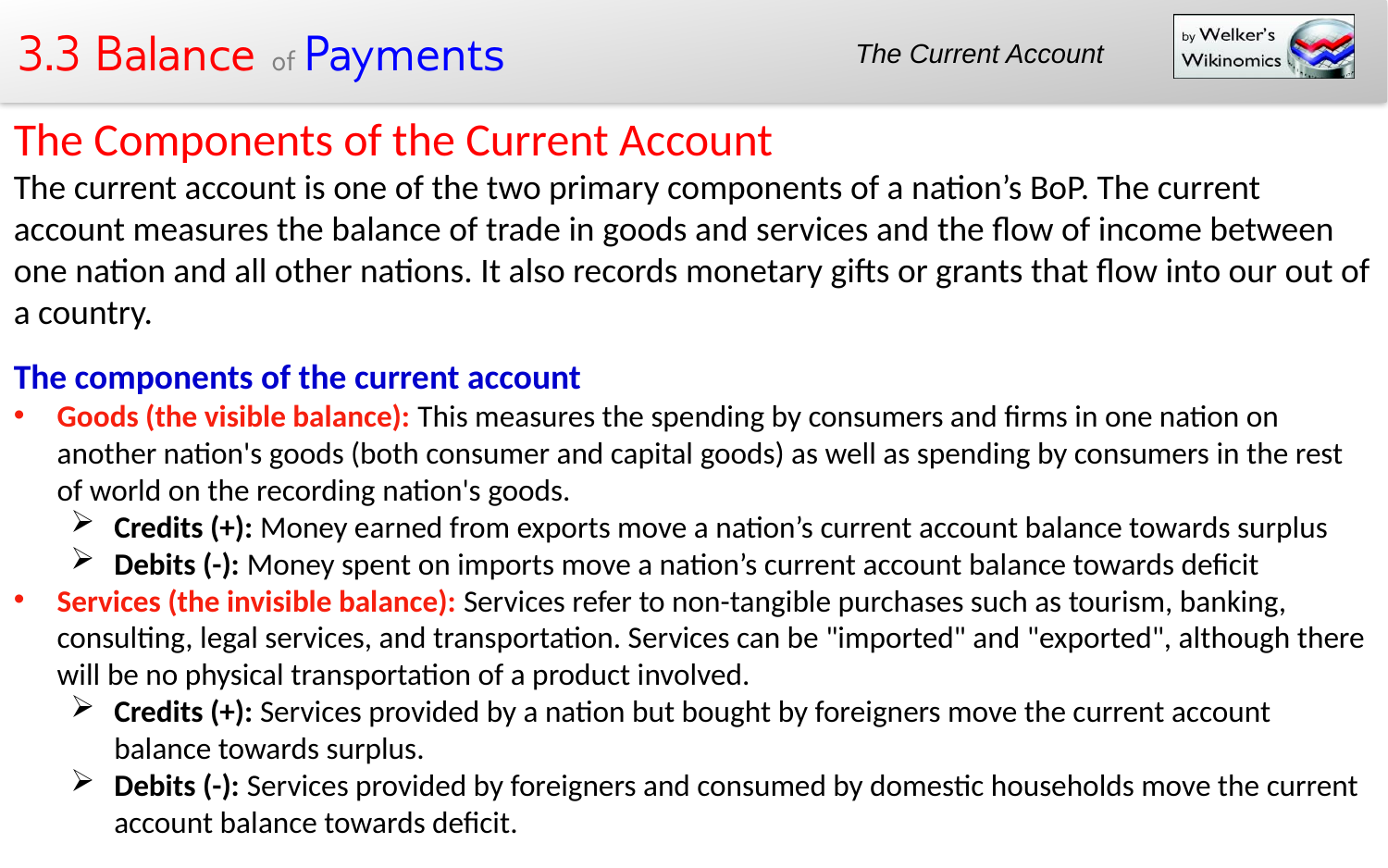

The Current Account
The Components of the Current Account
The current account is one of the two primary components of a nation’s BoP. The current account measures the balance of trade in goods and services and the flow of income between one nation and all other nations. It also records monetary gifts or grants that flow into our out of a country.

The components of the current account
Goods (the visible balance): This measures the spending by consumers and firms in one nation on another nation's goods (both consumer and capital goods) as well as spending by consumers in the rest of world on the recording nation's goods.
Credits (+): Money earned from exports move a nation’s current account balance towards surplus
Debits (-): Money spent on imports move a nation’s current account balance towards deficit
Services (the invisible balance): Services refer to non-tangible purchases such as tourism, banking, consulting, legal services, and transportation. Services can be "imported" and "exported", although there will be no physical transportation of a product involved.
Credits (+): Services provided by a nation but bought by foreigners move the current account balance towards surplus.
Debits (-): Services provided by foreigners and consumed by domestic households move the current account balance towards deficit.